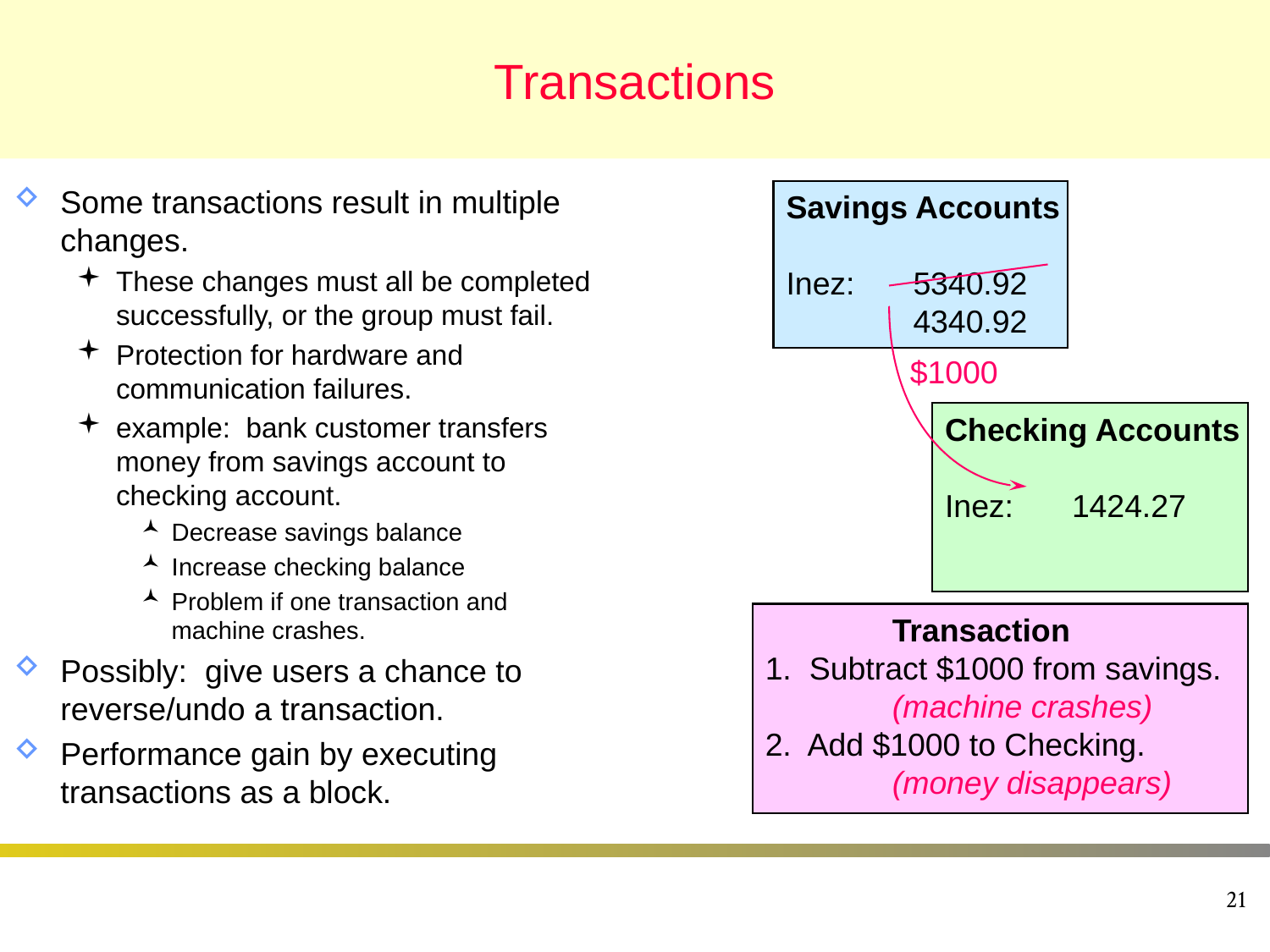

# Transactions
Some transactions result in multiple changes.
These changes must all be completed successfully, or the group must fail.
Protection for hardware and communication failures.
example:  bank customer transfers money from savings account to checking account.
Decrease savings balance
Increase checking balance
Problem if one transaction and machine crashes.
Possibly:  give users a chance to reverse/undo a transaction.
Performance gain by executing transactions as a block.
Savings Accounts

Inez:	5340.92
	4340.92

$1000
Checking Accounts

Inez:	1424.27
	Transaction
1.  Subtract $1000 from savings.
	(machine crashes)
2.  Add $1000 to Checking.
	(money disappears)
21